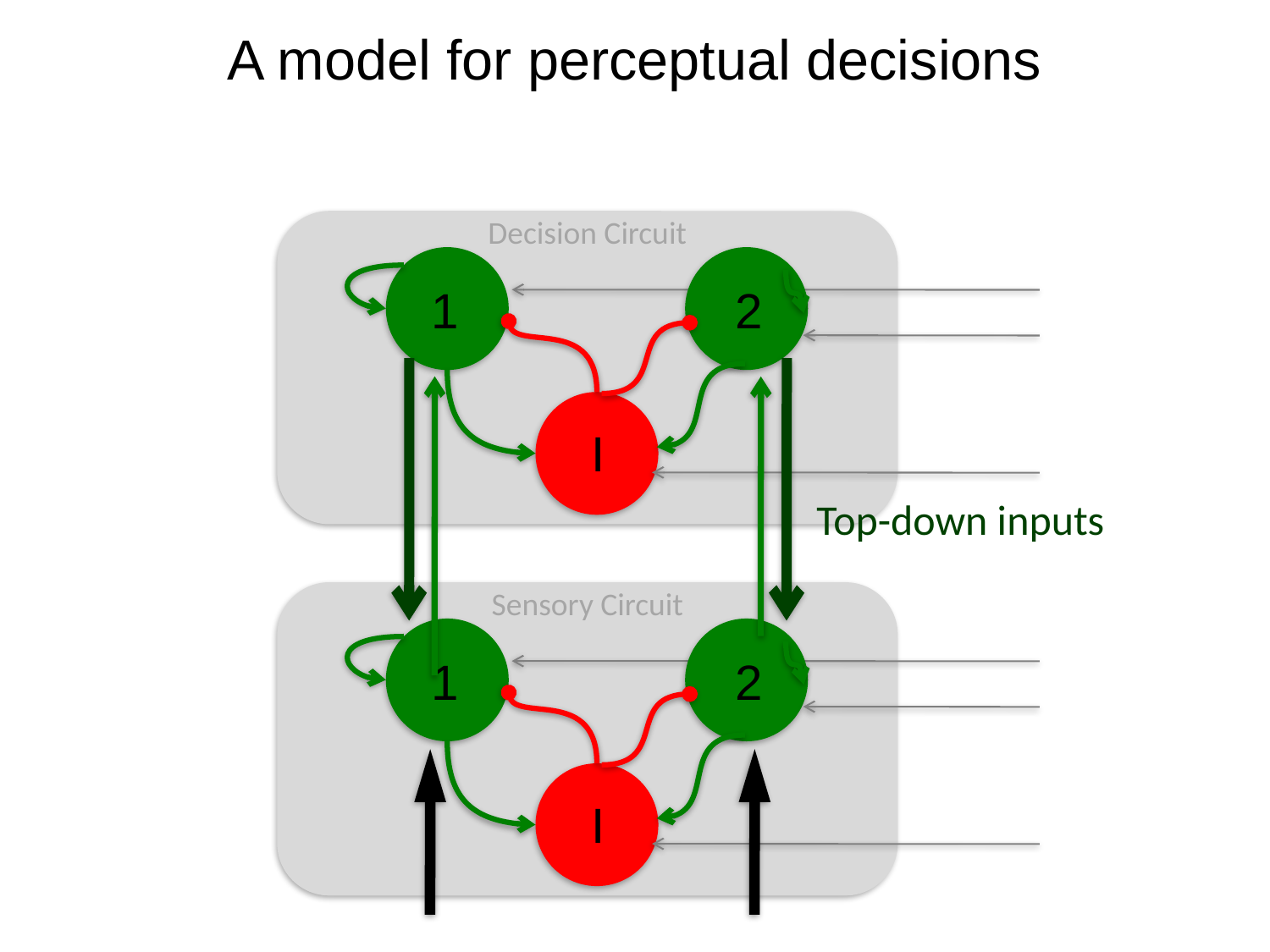

# A model for perceptual decisions
Decision Circuit

1
2

I
Top-down inputs
Sensory Circuit

1
2

I